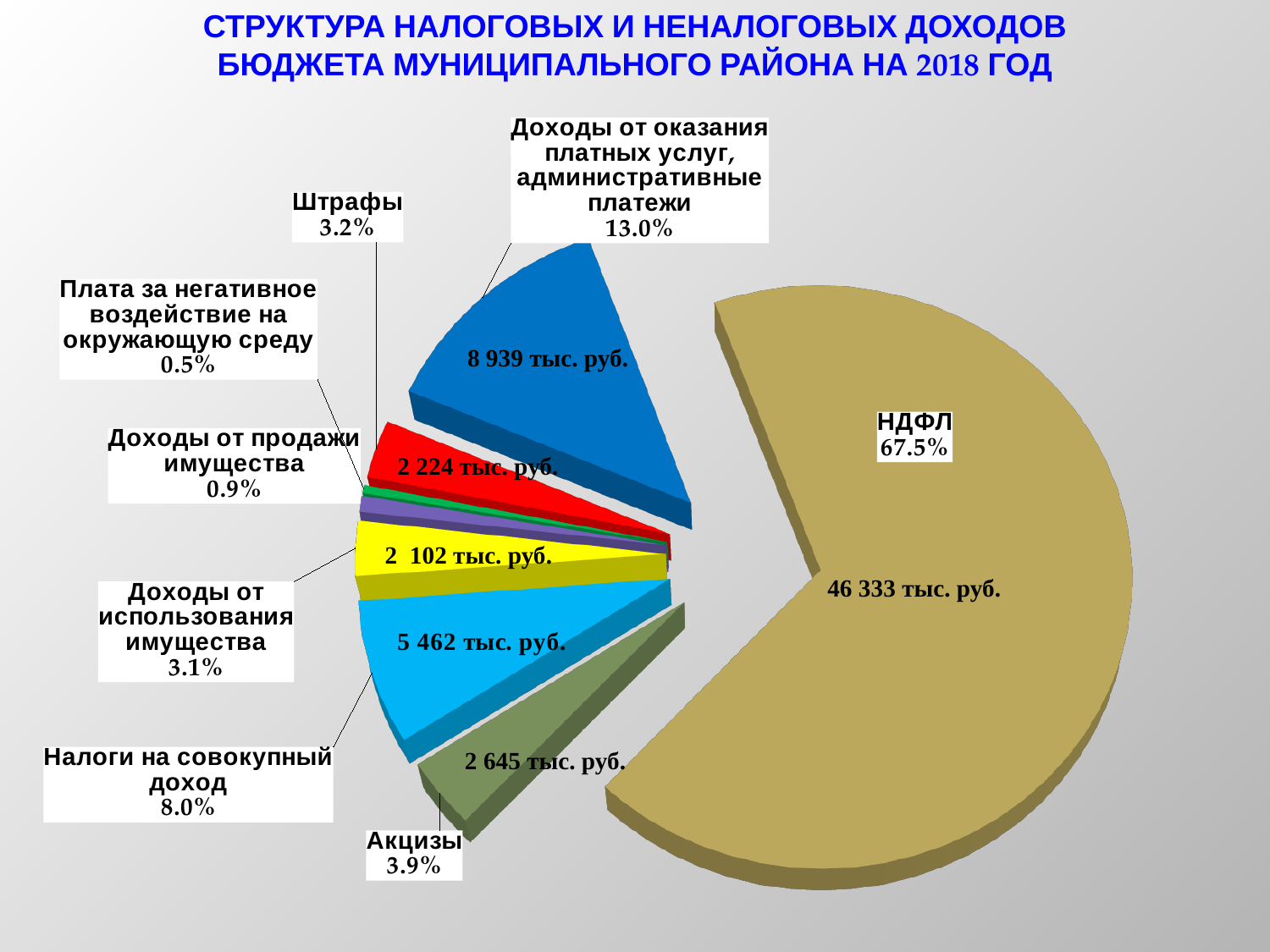

СТРУКТУРА НАЛОГОВЫХ И НЕНАЛОГОВЫХ ДОХОДОВ
БЮДЖЕТА МУНИЦИПАЛЬНОГО РАЙОНА НА 2018 ГОД

[unsupported chart]

8 939 тыс. руб.
2 224 тыс. руб.
2  102 тыс. руб.
46 333 тыс. руб.
2 645 тыс. руб.